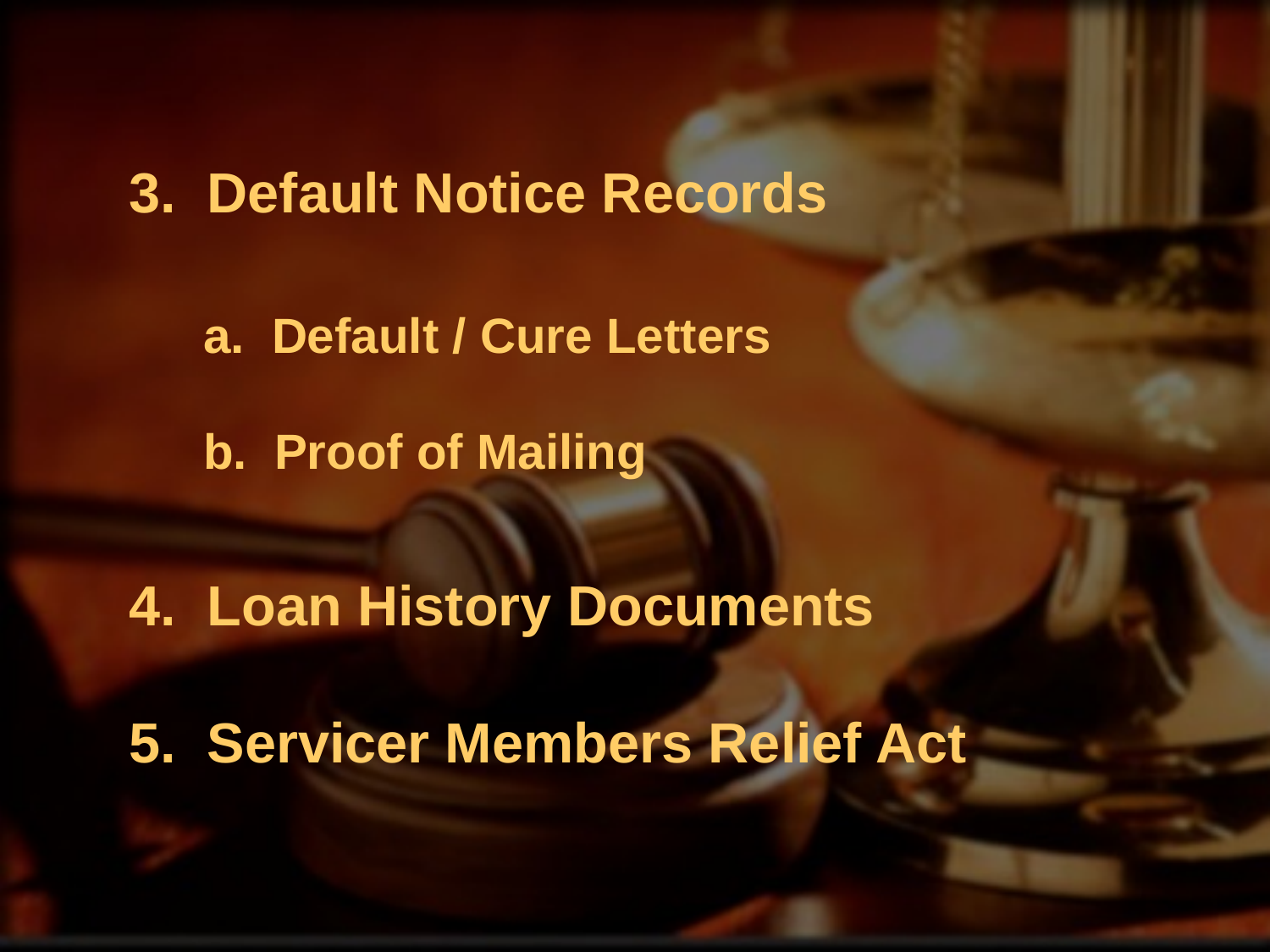

3.  Default Notice Records
a.  Default / Cure Letters
b.  Proof of Mailing
# 4.  Loan History Documents
5.  Servicer Members Relief Act